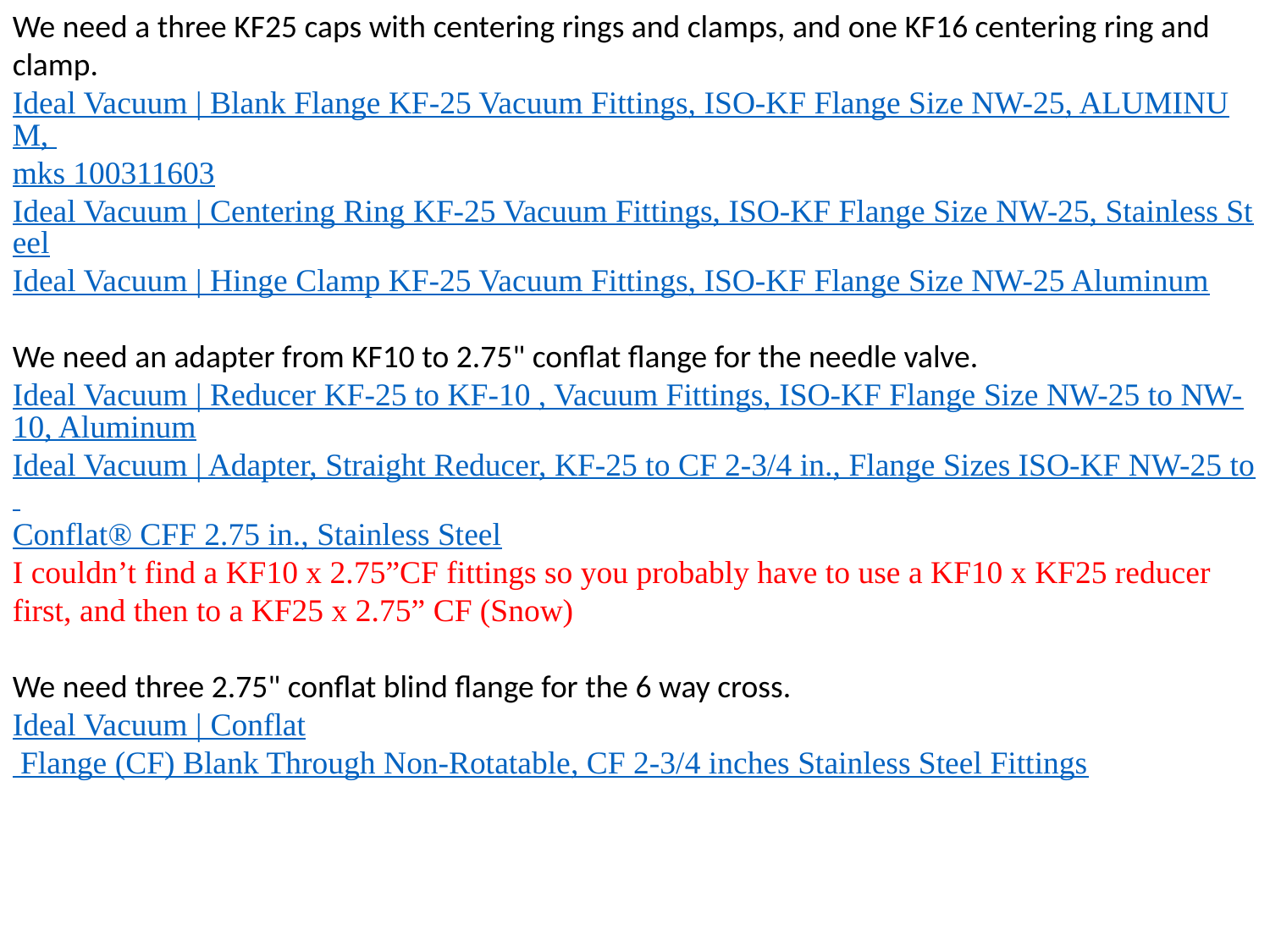

We need a three KF25 caps with centering rings and clamps, and one KF16 centering ring and clamp.
Ideal Vacuum | Blank Flange KF-25 Vacuum Fittings, ISO-KF Flange Size NW-25, ALUMINUM, mks 100311603
Ideal Vacuum | Centering Ring KF-25 Vacuum Fittings, ISO-KF Flange Size NW-25, Stainless Steel
Ideal Vacuum | Hinge Clamp KF-25 Vacuum Fittings, ISO-KF Flange Size NW-25 Aluminum

We need an adapter from KF10 to 2.75" conflat flange for the needle valve.
Ideal Vacuum | Reducer KF-25 to KF-10 , Vacuum Fittings, ISO-KF Flange Size NW-25 to NW-10, Aluminum
Ideal Vacuum | Adapter, Straight Reducer, KF-25 to CF 2-3/4 in., Flange Sizes ISO-KF NW-25 to Conflat® CFF 2.75 in., Stainless Steel
I couldn’t find a KF10 x 2.75”CF fittings so you probably have to use a KF10 x KF25 reducer first, and then to a KF25 x 2.75” CF (Snow)

We need three 2.75" conflat blind flange for the 6 way cross.
Ideal Vacuum | Conflat Flange (CF) Blank Through Non-Rotatable, CF 2-3/4 inches Stainless Steel Fittings